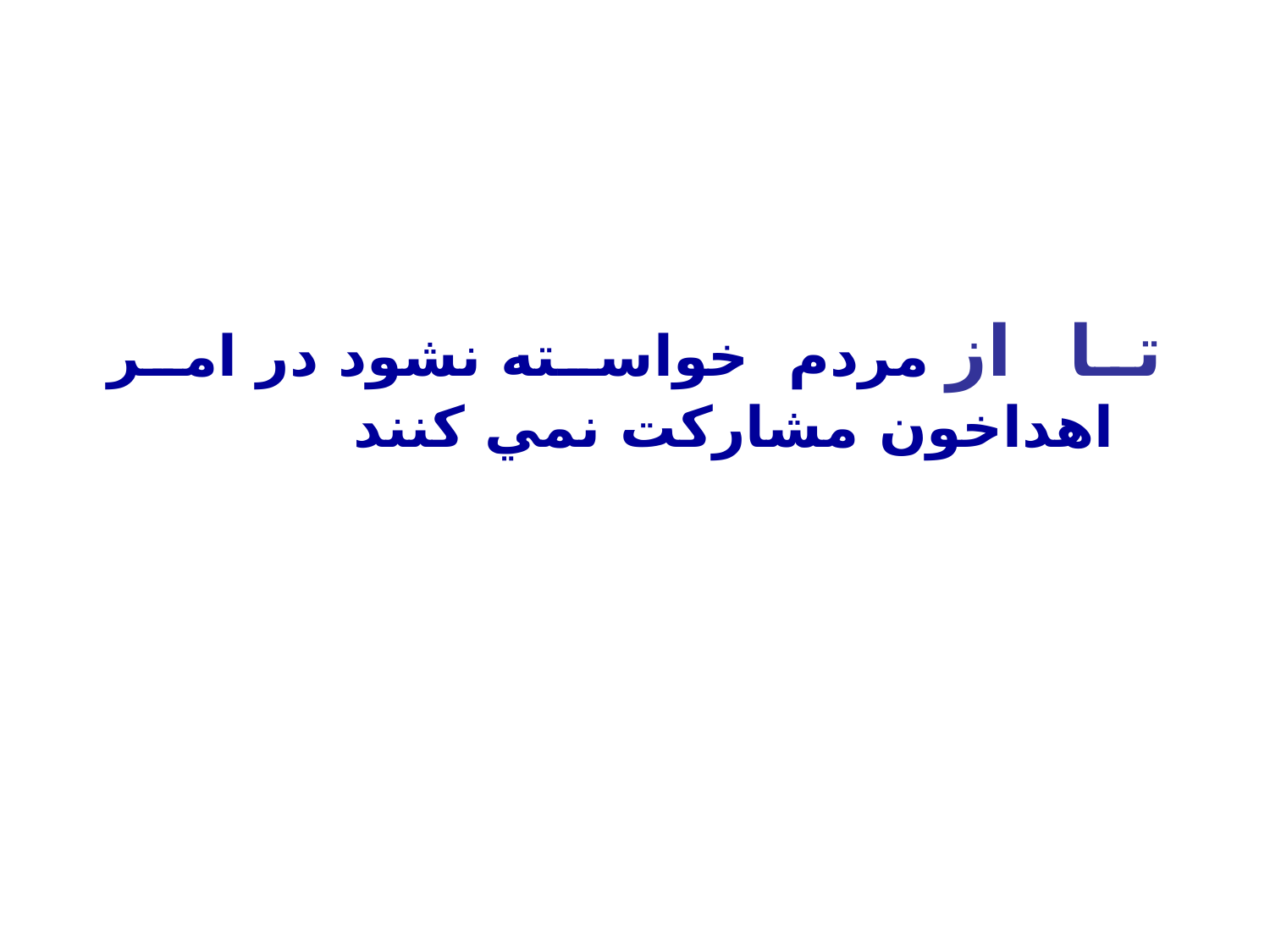

تا از مردم  خواسته نشود در امر اهداخون مشاركت نمي كنند